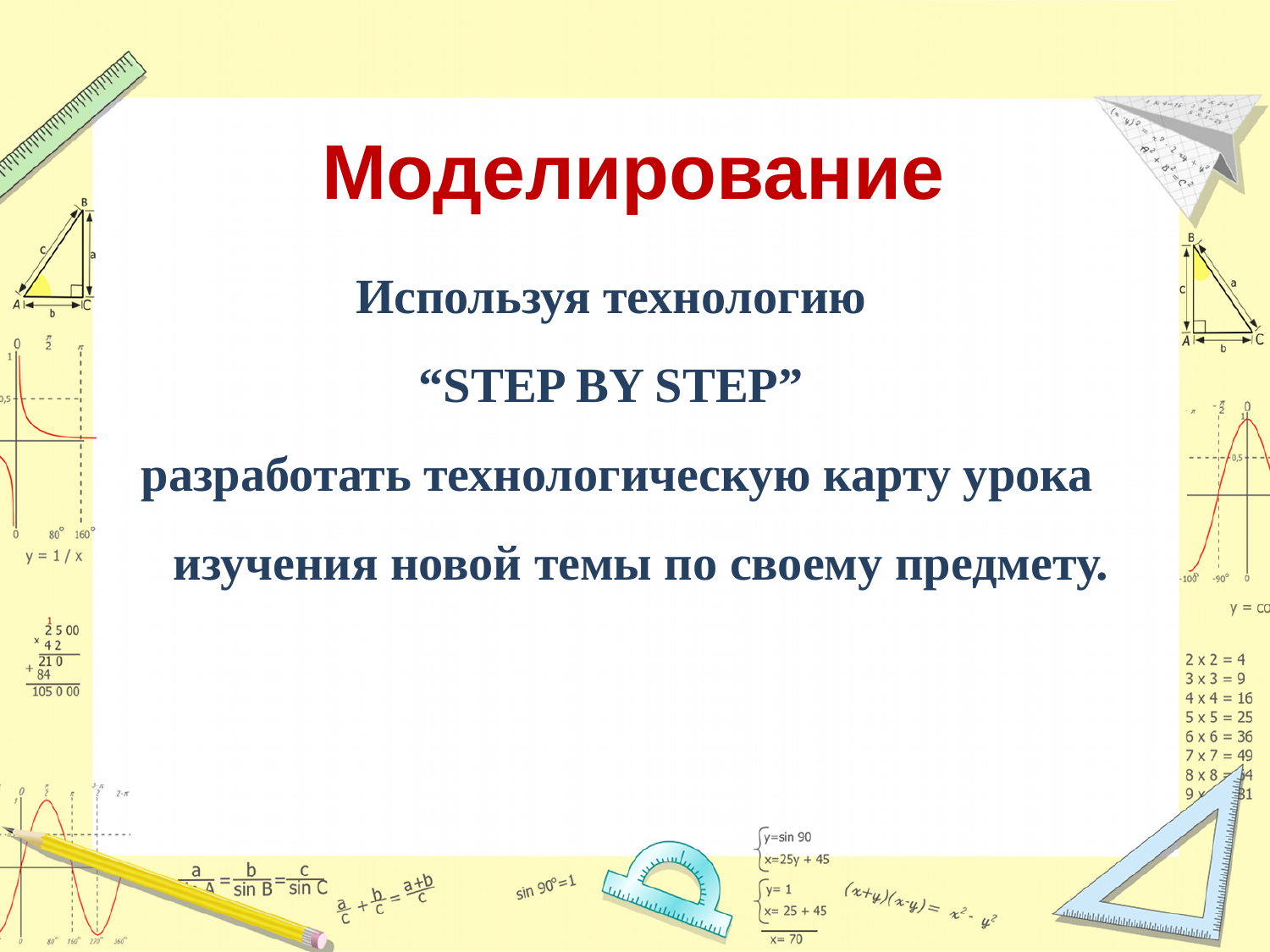

# Моделирование
Используя технологию
“STEP BY STEP”
разработать технологическую карту урока изучения новой темы по своему предмету.